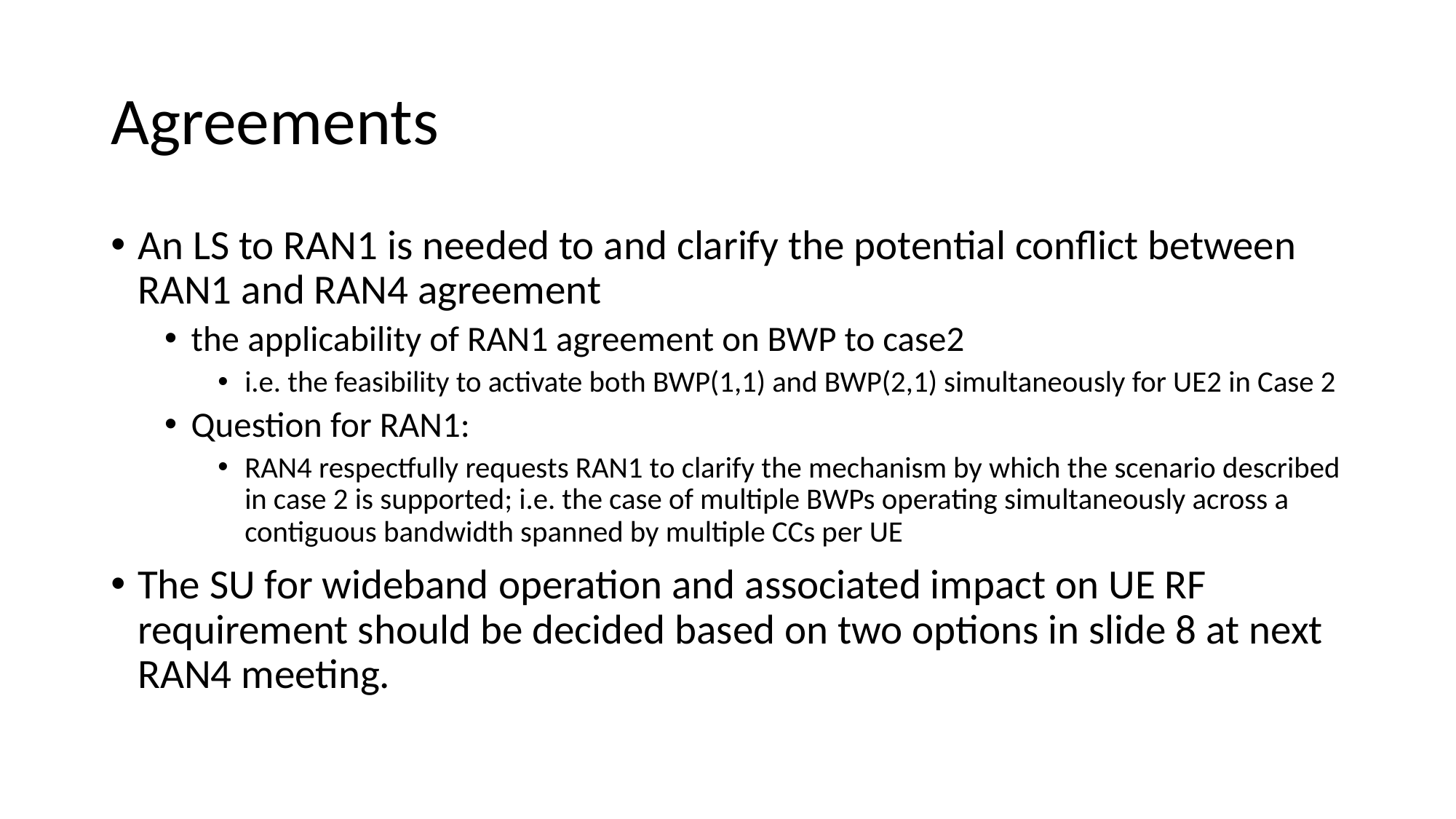

# Agreements
An LS to RAN1 is needed to and clarify the potential conflict between RAN1 and RAN4 agreement
the applicability of RAN1 agreement on BWP to case2
i.e. the feasibility to activate both BWP(1,1) and BWP(2,1) simultaneously for UE2 in Case 2
Question for RAN1:
RAN4 respectfully requests RAN1 to clarify the mechanism by which the scenario described in case 2 is supported; i.e. the case of multiple BWPs operating simultaneously across a contiguous bandwidth spanned by multiple CCs per UE
The SU for wideband operation and associated impact on UE RF requirement should be decided based on two options in slide 8 at next RAN4 meeting.